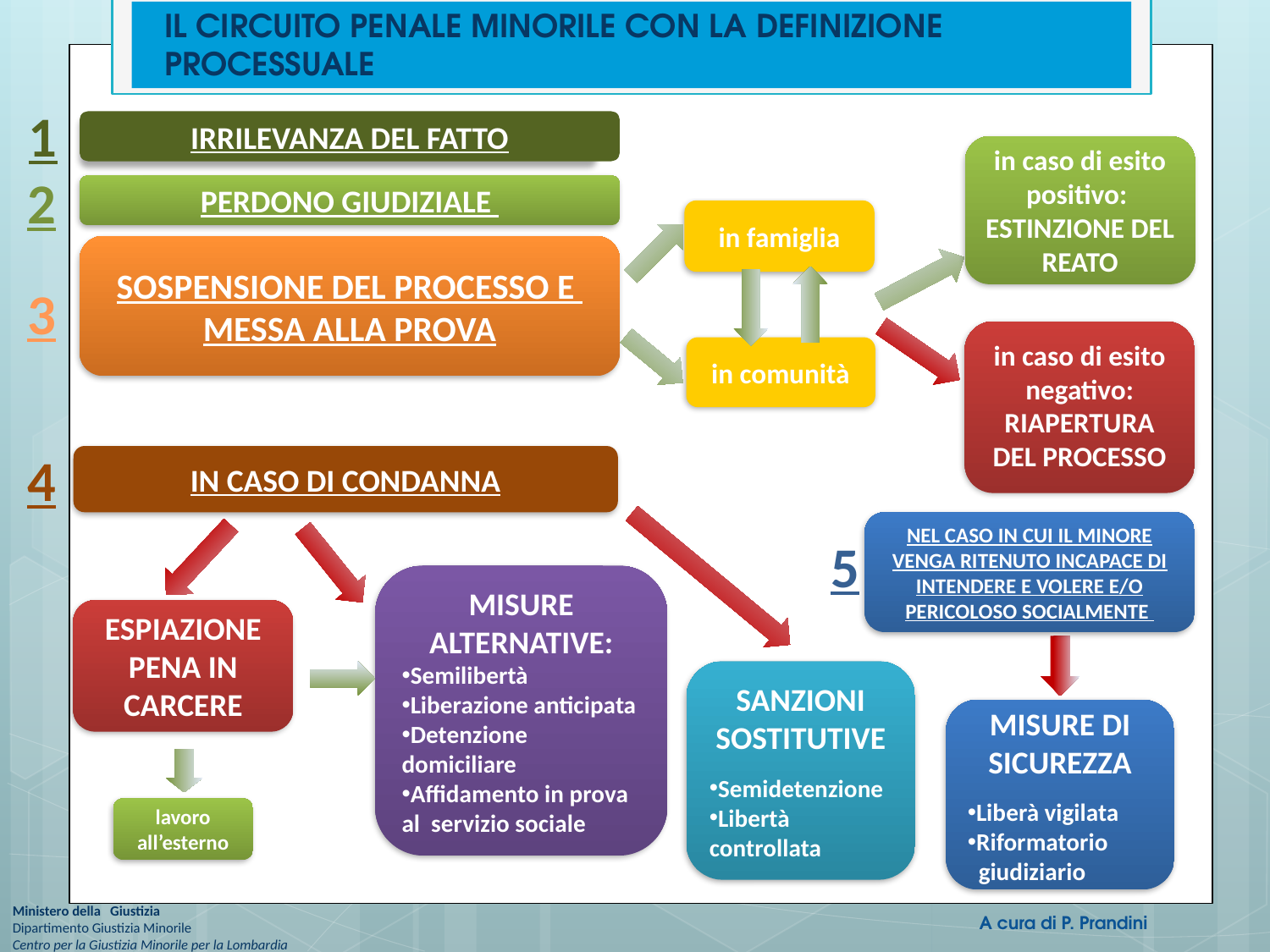

IL CIRCUITO PENALE MINORILE CON LA DEFINIZIONE PROCESSUALE
1
IRRILEVANZA DEL FATTO
in caso di esito positivo:
ESTINZIONE DEL REATO
2
PERDONO GIUDIZIALE
in famiglia

SOSPENSIONE DEL PROCESSO E
MESSA ALLA PROVA

3

in caso di esito negativo:
RIAPERTURA DEL PROCESSO

in comunità

4
IN CASO DI CONDANNA
NEL CASO IN CUI IL MINORE VENGA RITENUTO INCAPACE DI INTENDERE E VOLERE E/O PERICOLOSO SOCIALMENTE
5

MISURE ALTERNATIVE:
Semilibertà
Liberazione anticipata
Detenzione domiciliare
Affidamento in prova al  servizio sociale

ESPIAZIONE PENA IN CARCERE

SANZIONI SOSTITUTIVE

Semidetenzione
Libertà controllata

MISURE DI SICUREZZA

Liberà vigilata
Riformatorio
  giudiziario

lavoro all’esterno
Ministero della   Giustizia
Dipartimento Giustizia Minorile
Centro per la Giustizia Minorile per la Lombardia
A cura di P. Prandini